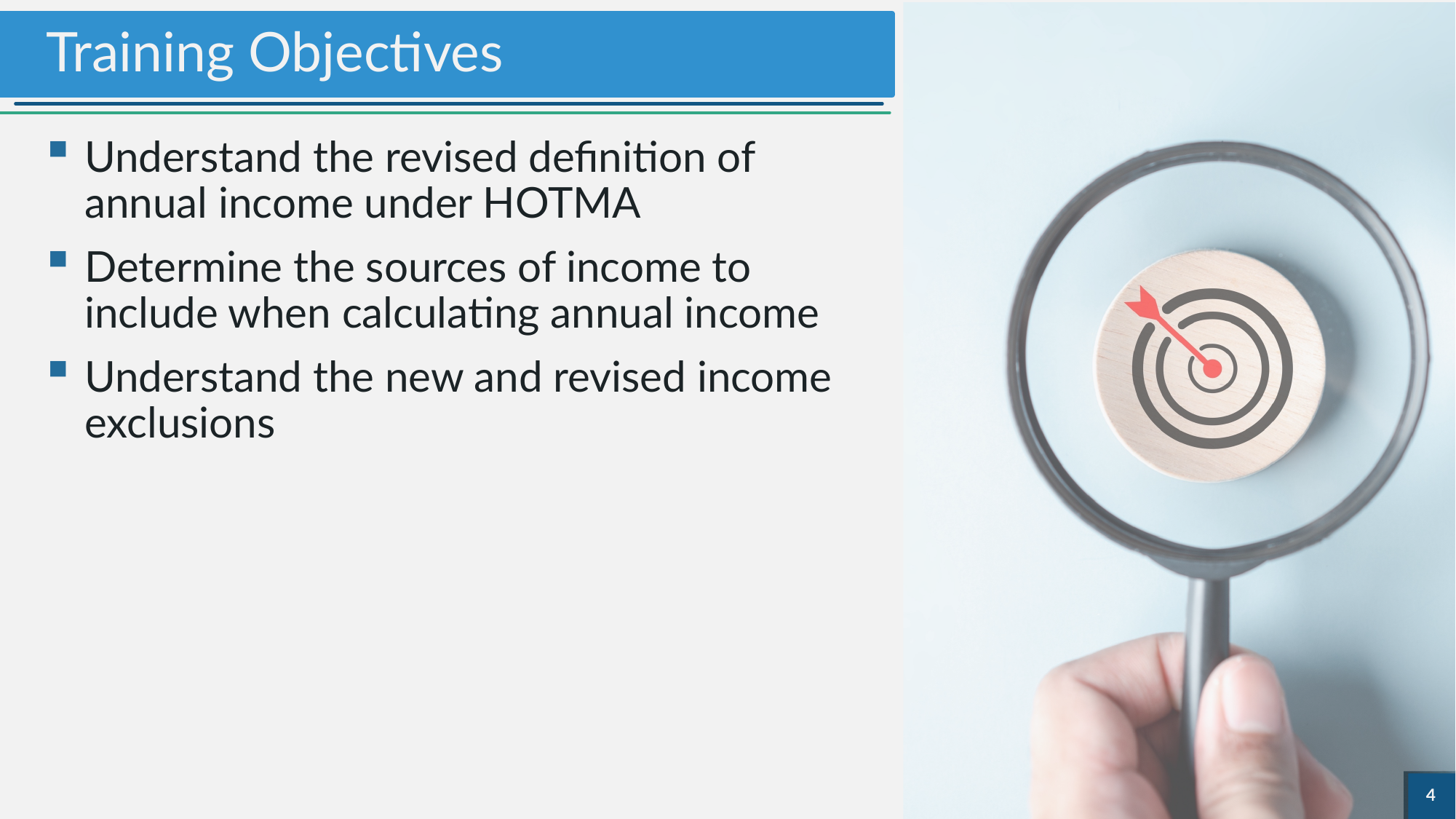

# Training Objectives
Understand the revised definition of annual income under HOTMA
Determine the sources of income to include when calculating annual income
Understand the new and revised income exclusions